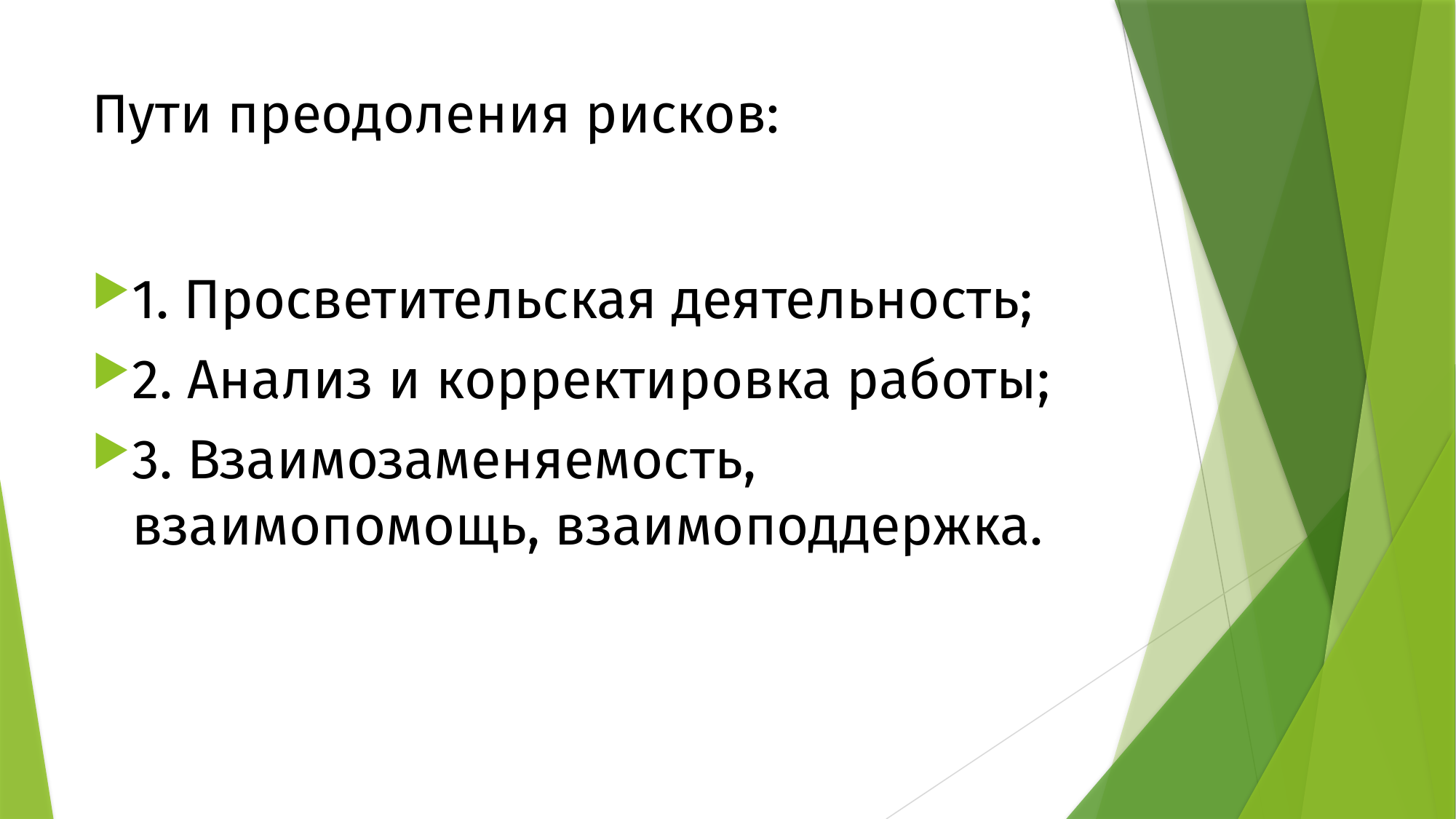

# Пути преодоления рисков:
1. Просветительская деятельность;
2. Анализ и корректировка работы;
3. Взаимозаменяемость, взаимопомощь, взаимоподдержка.